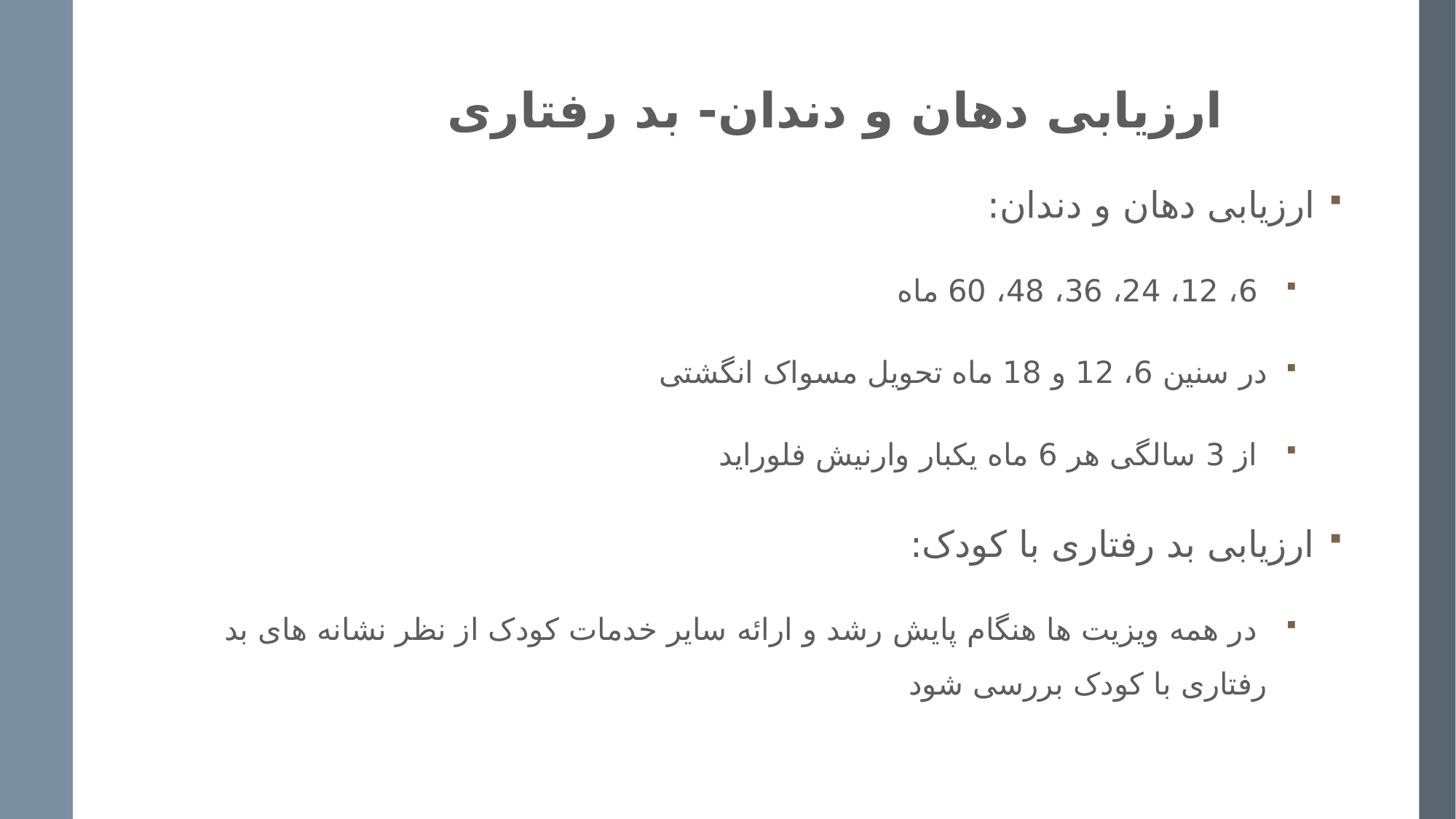

# ارزیابی دهان و دندان- بد رفتاری
ارزیابی دهان و دندان:
 6، 12، 24، 36، 48، 60 ماه
در سنین 6، 12 و 18 ماه تحویل مسواک انگشتی
 از 3 سالگی هر 6 ماه یکبار وارنیش فلوراید
ارزیابی بد رفتاری با کودک:
 در همه ویزیت ها هنگام پایش رشد و ارائه سایر خدمات کودک از نظر نشانه های بد رفتاری با کودک بررسی شود